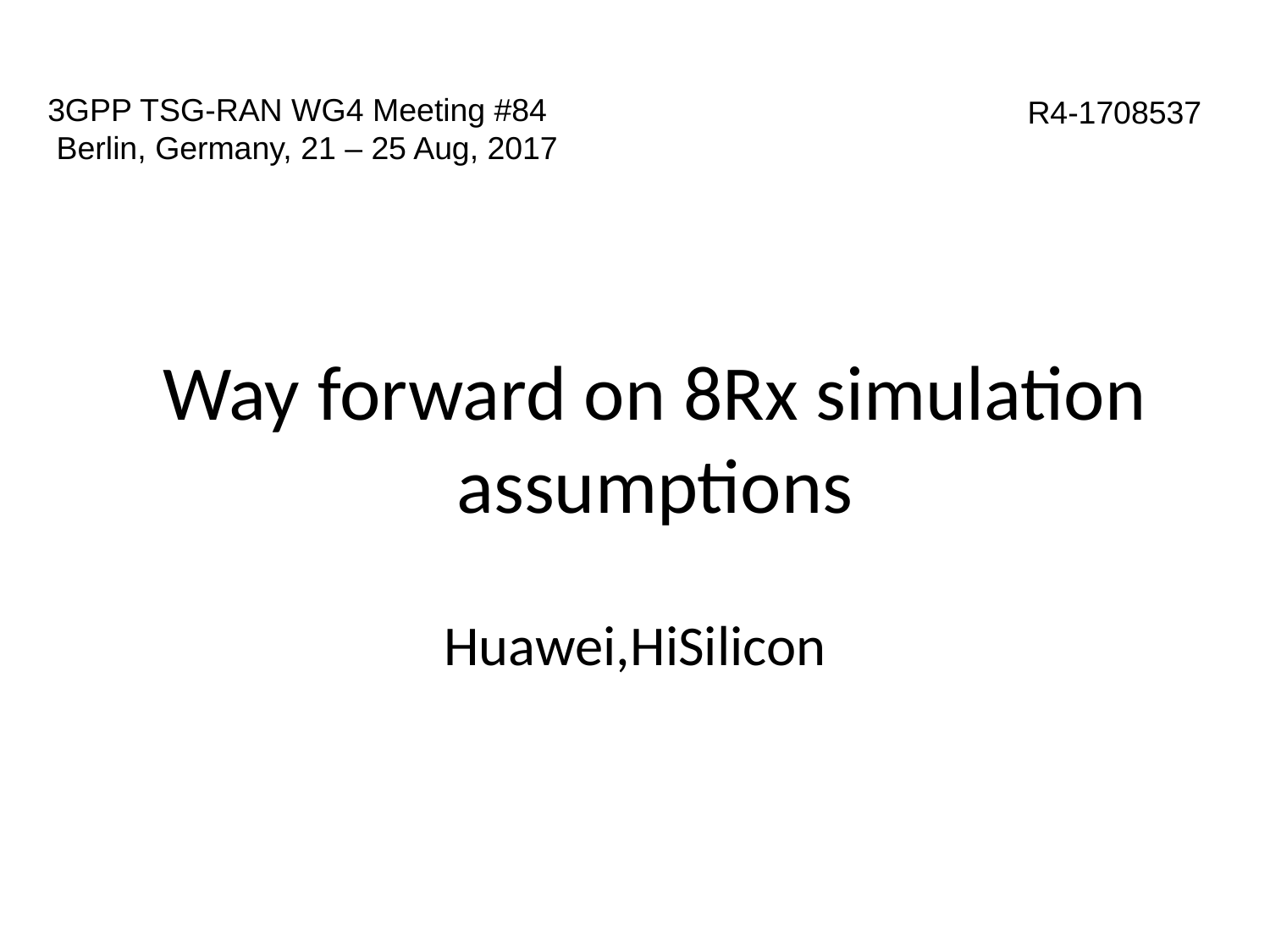

# 3GPP TSG-RAN WG4 Meeting #84 Berlin, Germany, 21 – 25 Aug, 2017
R4-1708537
Way forward on 8Rx simulation assumptions
Huawei,HiSilicon